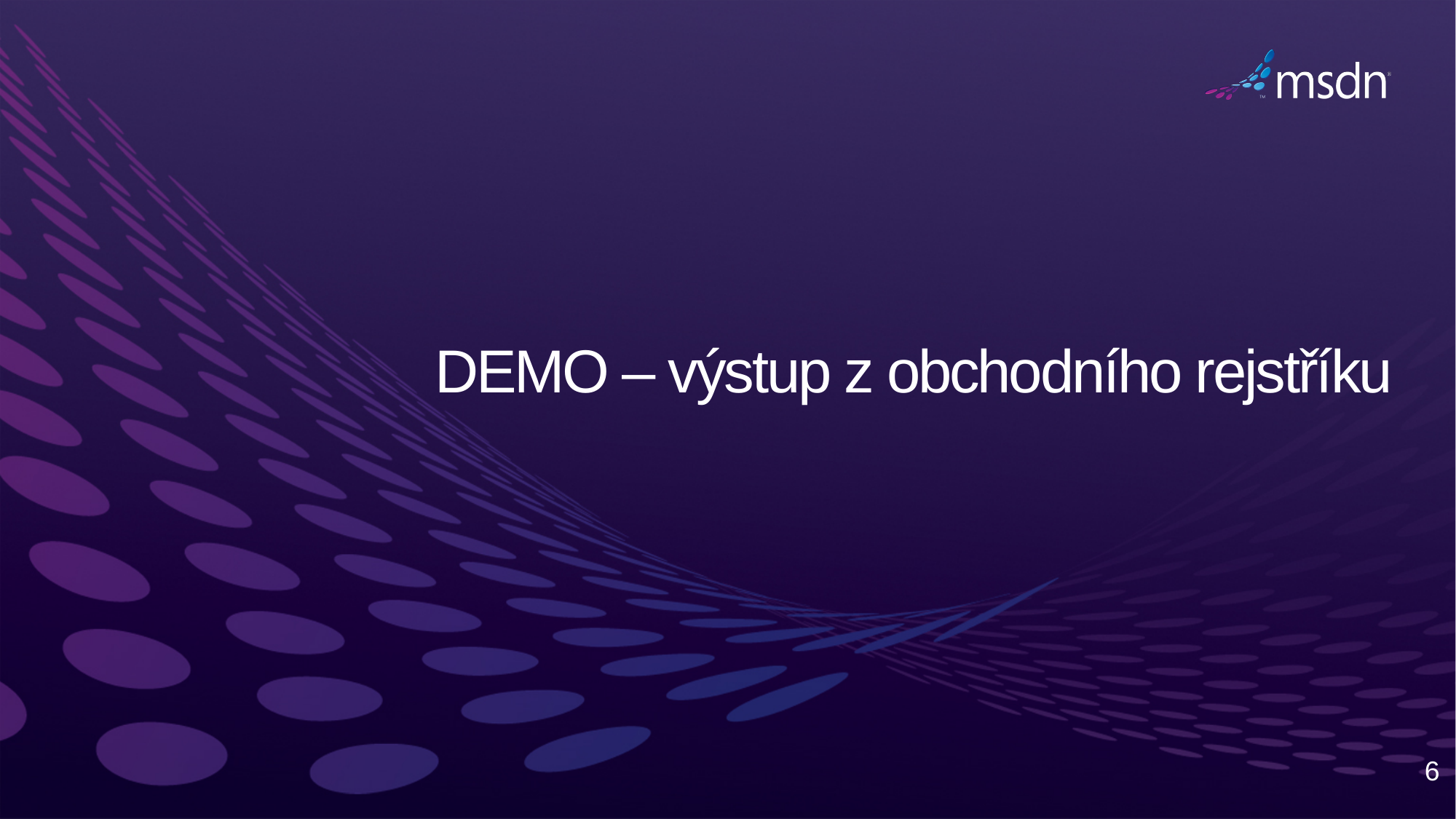

# DEMO – výstup z obchodního rejstříku
6